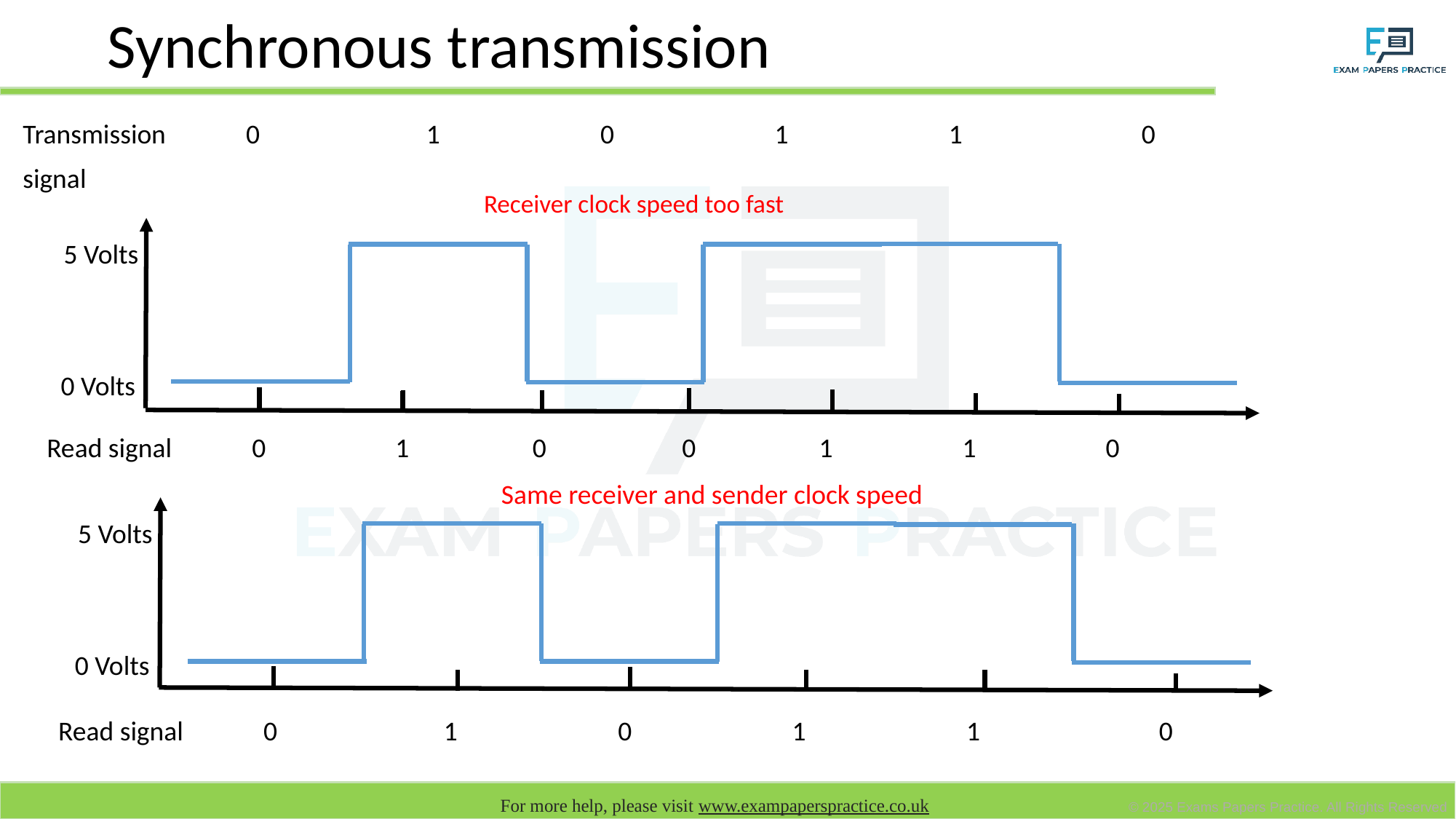

# Synchronous transmission
Transmission             0                           1                          0                          1                          1                             0
signal
Receiver clock speed too fast
5 Volts
0 Volts
Read signal             0                     1                    0                      0                    1                     1                     0
Same receiver and sender clock speed
5 Volts
0 Volts
Read signal             0                           1                          0                          1                          1                             0